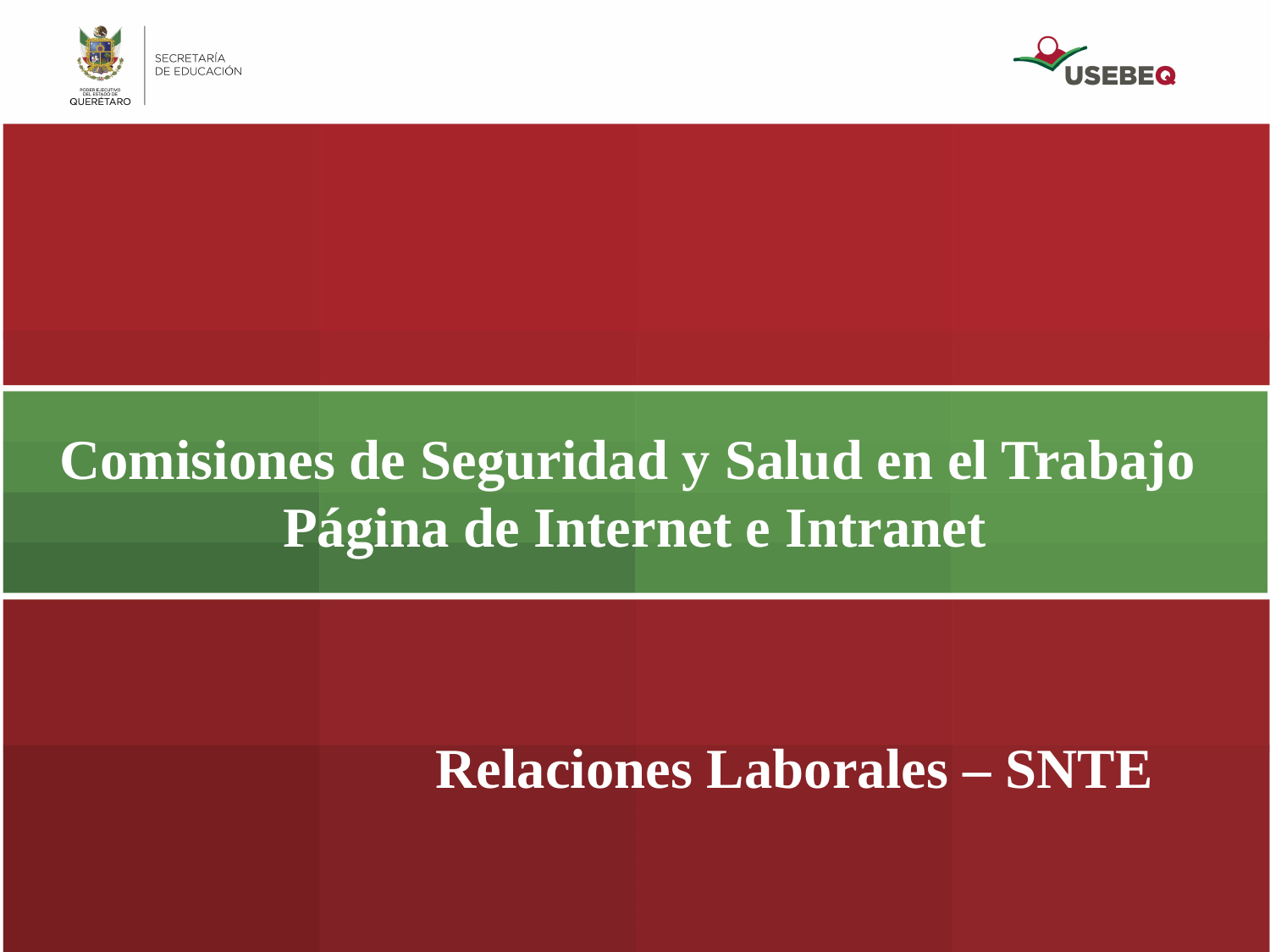

# Comisiones de Seguridad y Salud en el Trabajo Página de Internet e Intranet
Relaciones Laborales – SNTE